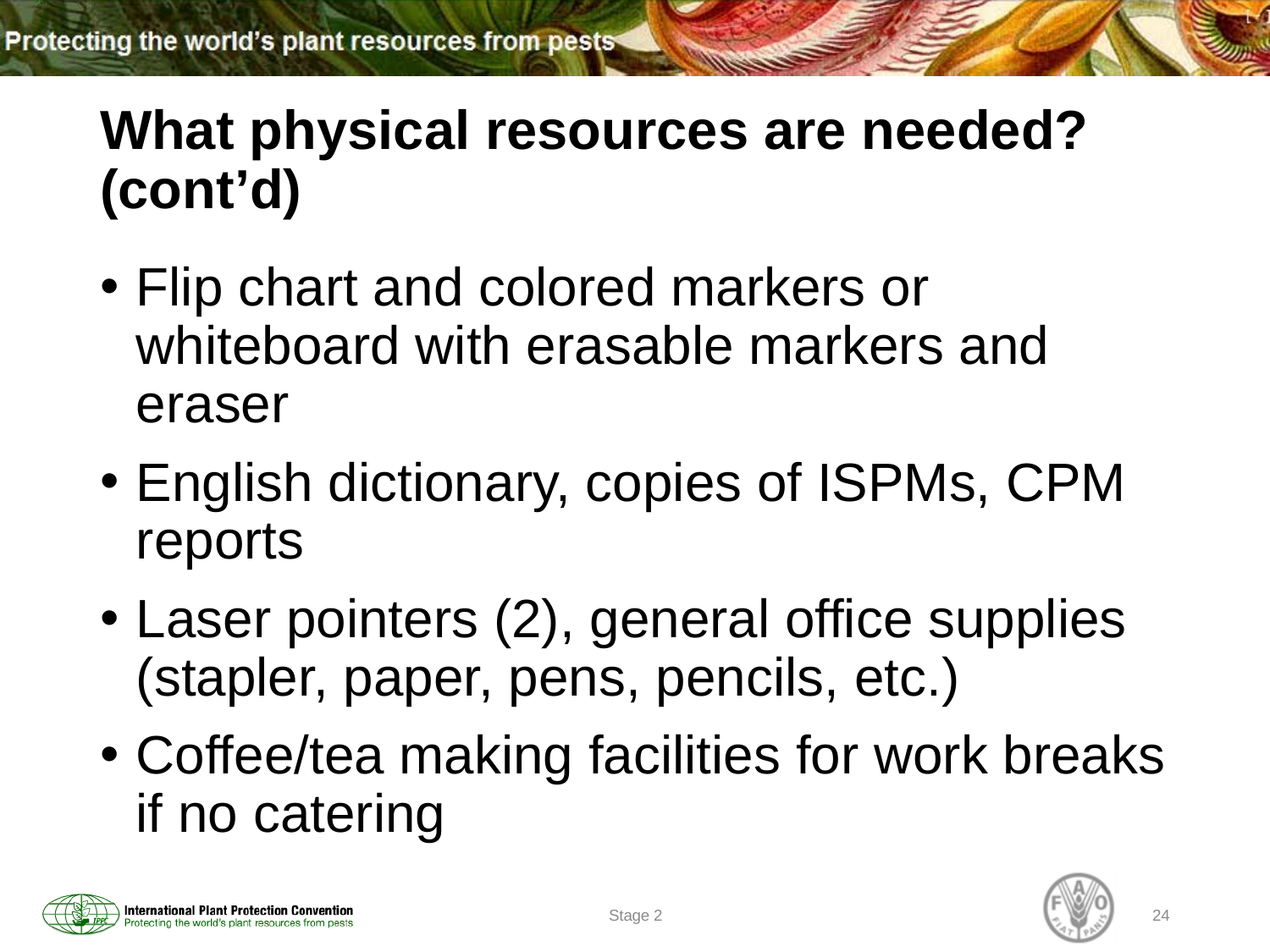

# What physical resources are needed? (cont’d)
Flip chart and colored markers or whiteboard with erasable markers and eraser
English dictionary, copies of ISPMs, CPM reports
Laser pointers (2), general office supplies (stapler, paper, pens, pencils, etc.)
Coffee/tea making facilities for work breaks if no catering
Stage 2
24